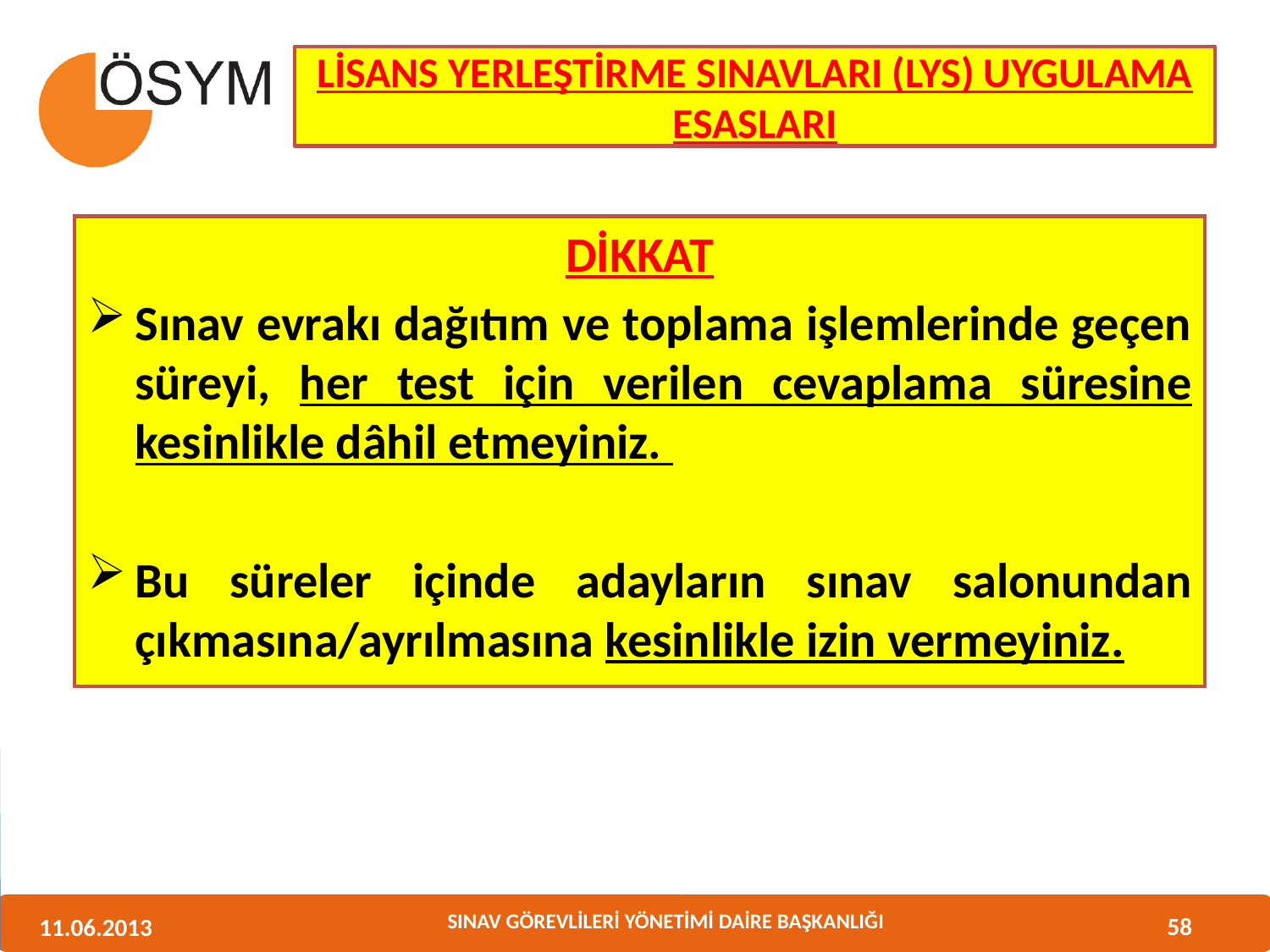

LİSANS YERLEŞTİRME SINAVLARI (LYS) UYGULAMA ESASLARI
DİKKAT
Sınav evrakı dağıtım ve toplama işlemlerinde geçen süreyi, her test için verilen cevaplama süresine kesinlikle dâhil etmeyiniz.

Bu süreler içinde adayların sınav salonundan çıkmasına/ayrılmasına kesinlikle izin vermeyiniz.

58
11.06.2013